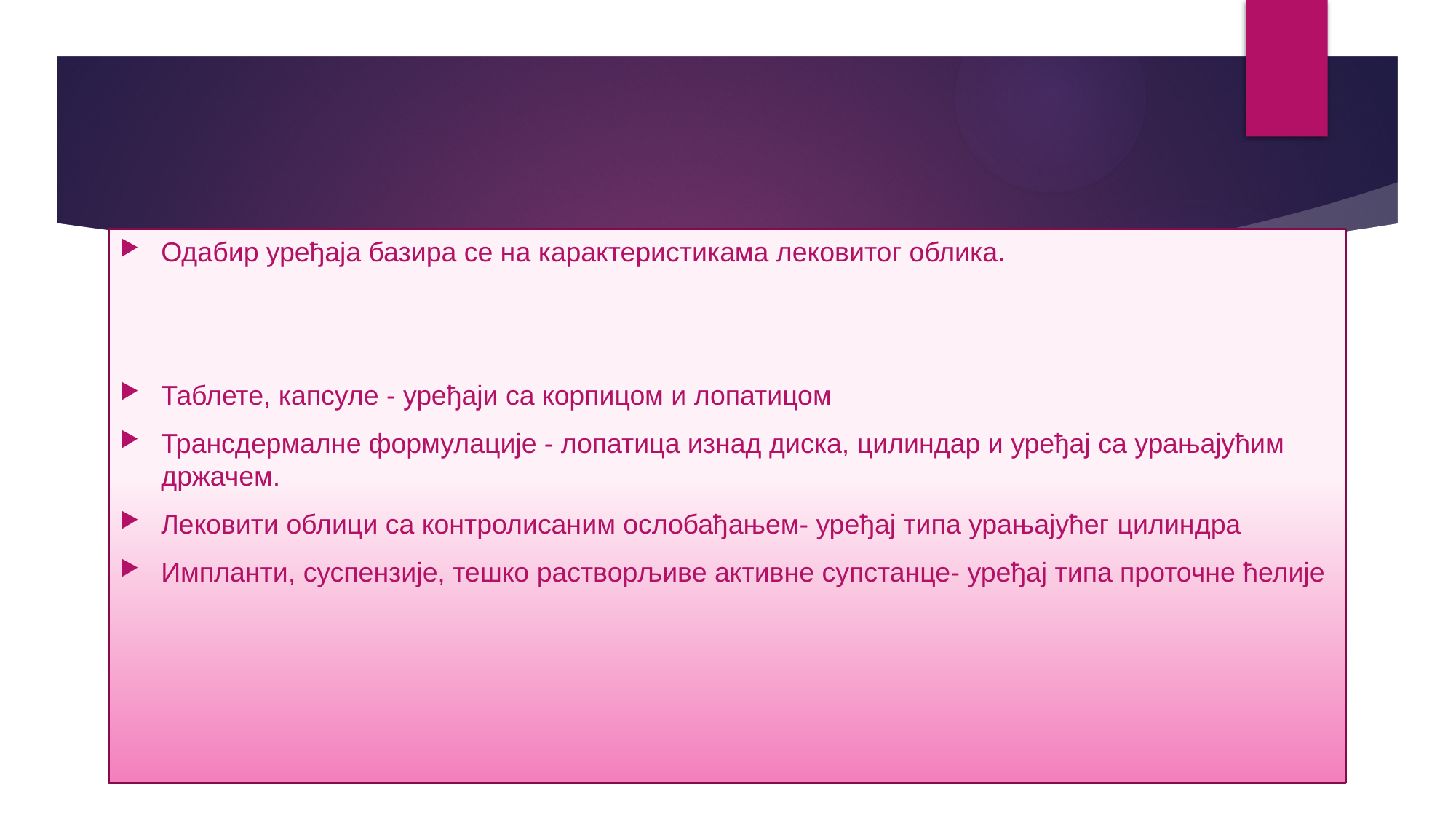

Одабир уређаја базира се на карактеристикама лековитог облика.

Таблете, капсуле - уређаји са корпицом и лопатицом
Трансдермалне формулације - лопатица изнад диска, цилиндар и уређај са урањајућим држачем.
Лековити облици са контролисаним ослобађањем- уређај типа урањајућег цилиндра
Импланти, суспензије, тешко растворљиве активне супстанце- уређај типа проточне ћелије